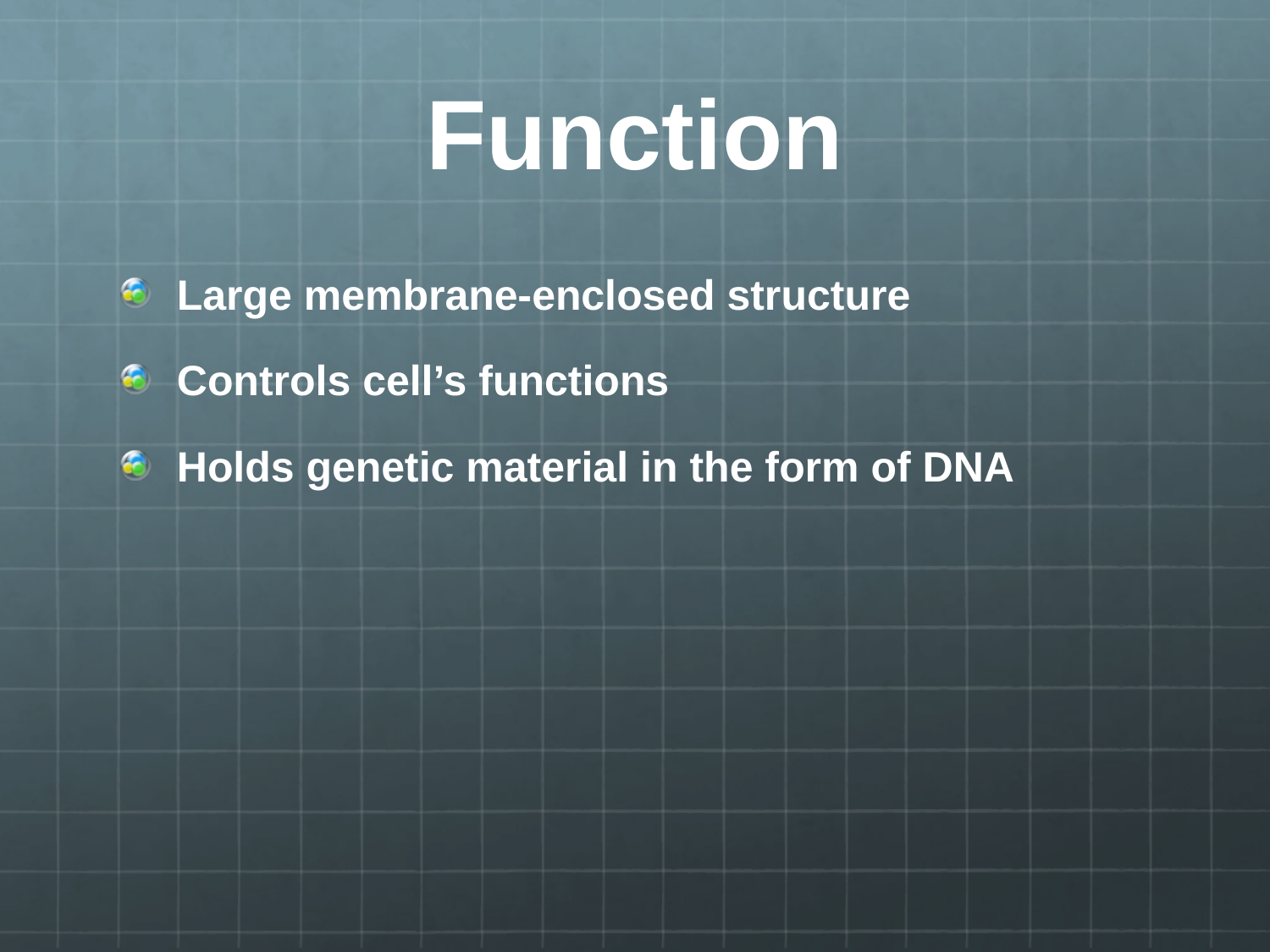

# Function
Large membrane-enclosed structure
Controls cell’s functions
Holds genetic material in the form of DNA